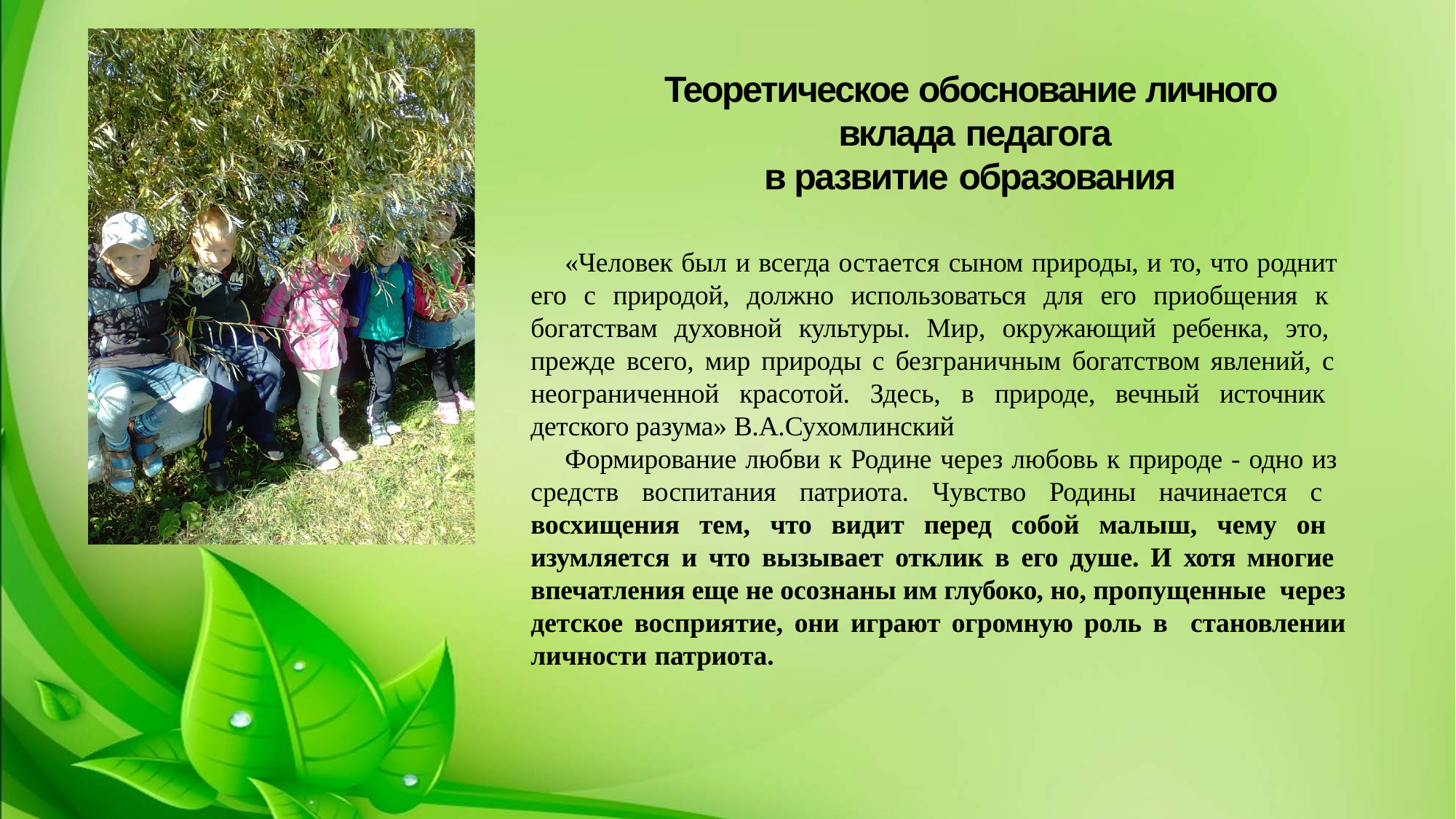

# Теоретическое обоснование личного  вклада педагога
в развитие образования
«Человек был и всегда остается сыном природы, и то, что роднит  его с природой, должно использоваться для его приобщения к  богатствам духовной культуры. Мир, окружающий ребенка, это,  прежде всего, мир природы с безграничным богатством явлений, с  неограниченной красотой. Здесь, в природе, вечный источник  детского разума» В.А.Сухомлинский
Формирование любви к Родине через любовь к природе - одно из  средств воспитания патриота. Чувство Родины начинается с  восхищения тем, что видит перед собой малыш, чему он  изумляется и что вызывает отклик в его душе. И хотя многие  впечатления еще не осознаны им глубоко, но, пропущенные  через детское восприятие, они играют огромную роль в  становлении личности патриота.